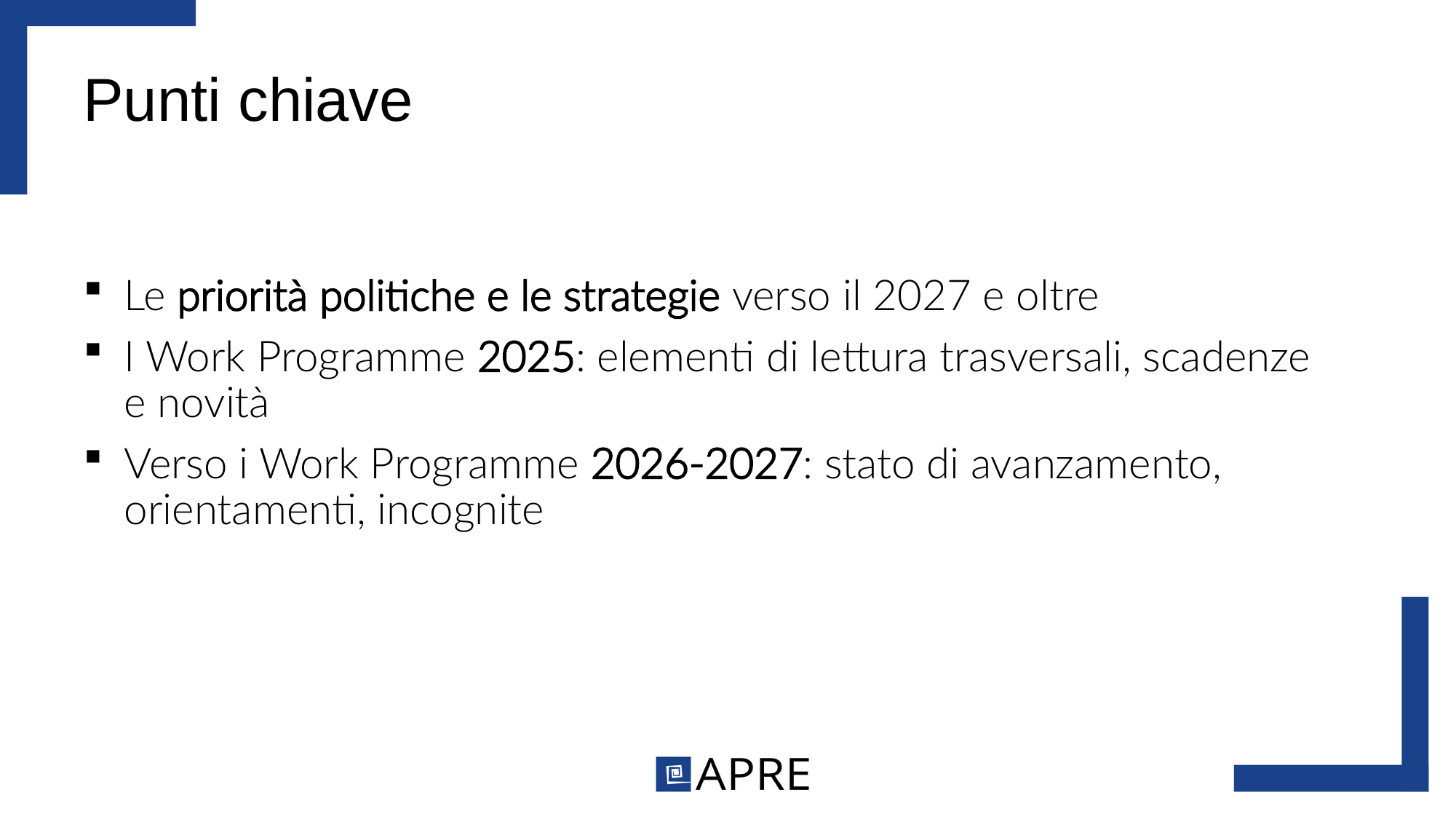

# Punti chiave
Le priorità politiche e le strategie verso il 2027 e oltre
I Work Programme 2025: elementi di lettura trasversali, scadenze e novità
Verso i Work Programme 2026-2027: stato di avanzamento, orientamenti, incognite